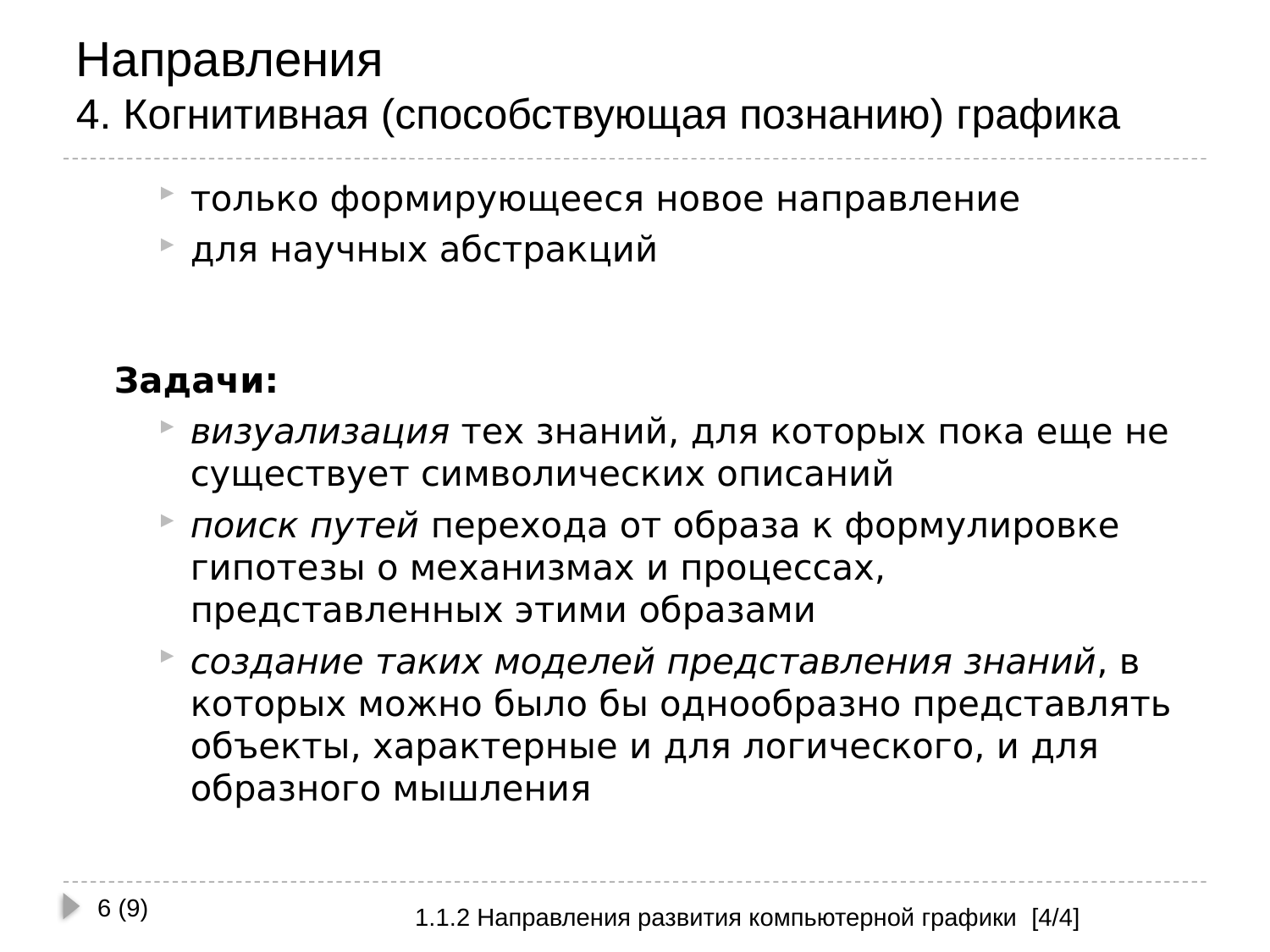

# Направления 4. Когнитивная (способствующая познанию) графика
только формирующееся новое направление
для научных абстракций

Задачи:
визуализация тех знаний, для которых пока еще не существует символических описаний
поиск путей перехода от образа к формулировке гипотезы о механизмах и процессах, представленных этими образами
создание таких моделей представления знаний, в которых можно было бы однообразно представлять объекты, характерные и для логического, и для образного мышления
6 (9)
1.1.2 Направления развития компьютерной графики  [4/4]